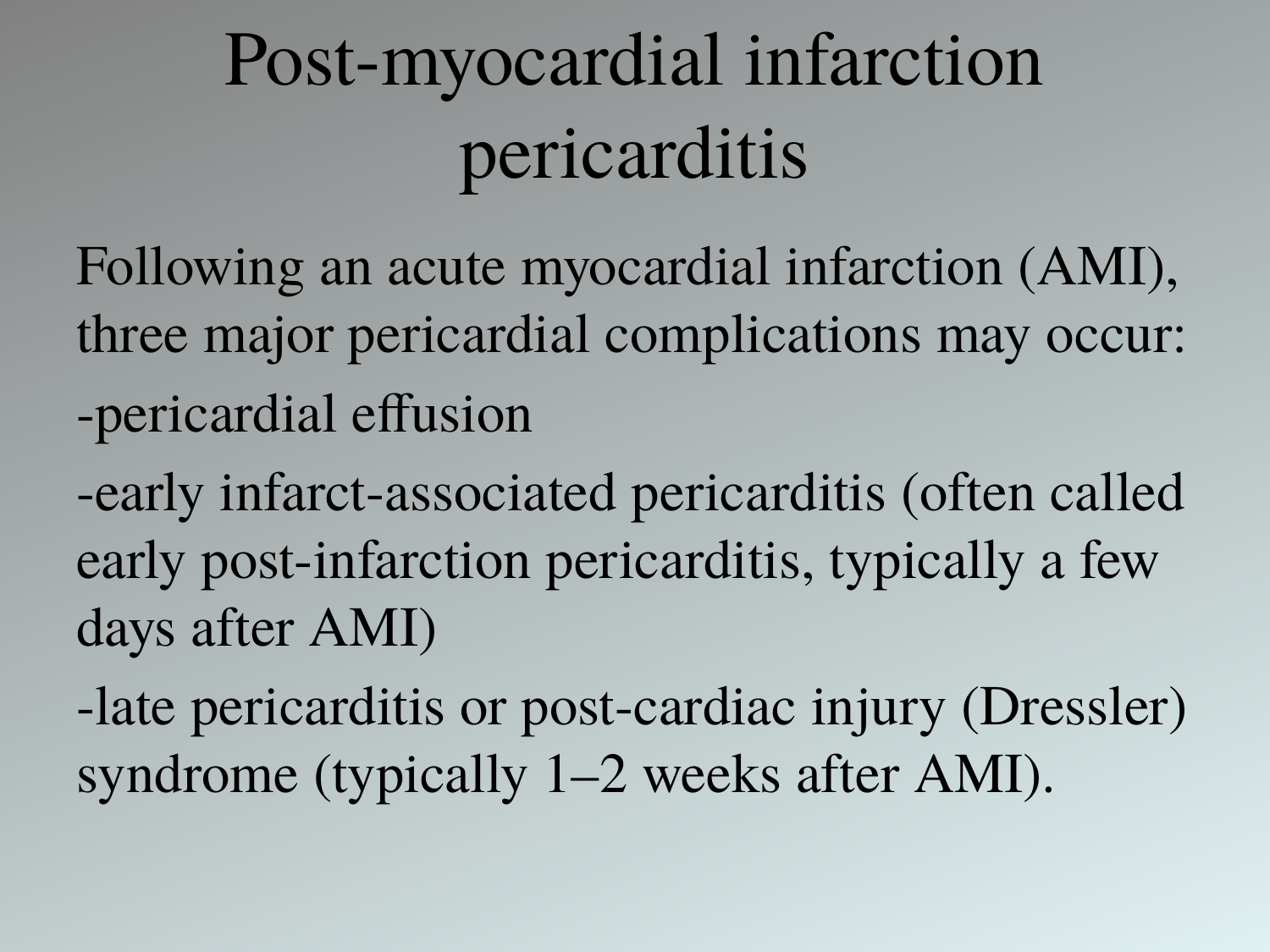

# Post-myocardial infarction pericarditis
Following an acute myocardial infarction (AMI), three major pericardial complications may occur:
-pericardial effusion
-early infarct-associated pericarditis (often called early post-infarction pericarditis, typically a few days after AMI)
-late pericarditis or post-cardiac injury (Dressler) syndrome (typically 1–2 weeks after AMI).